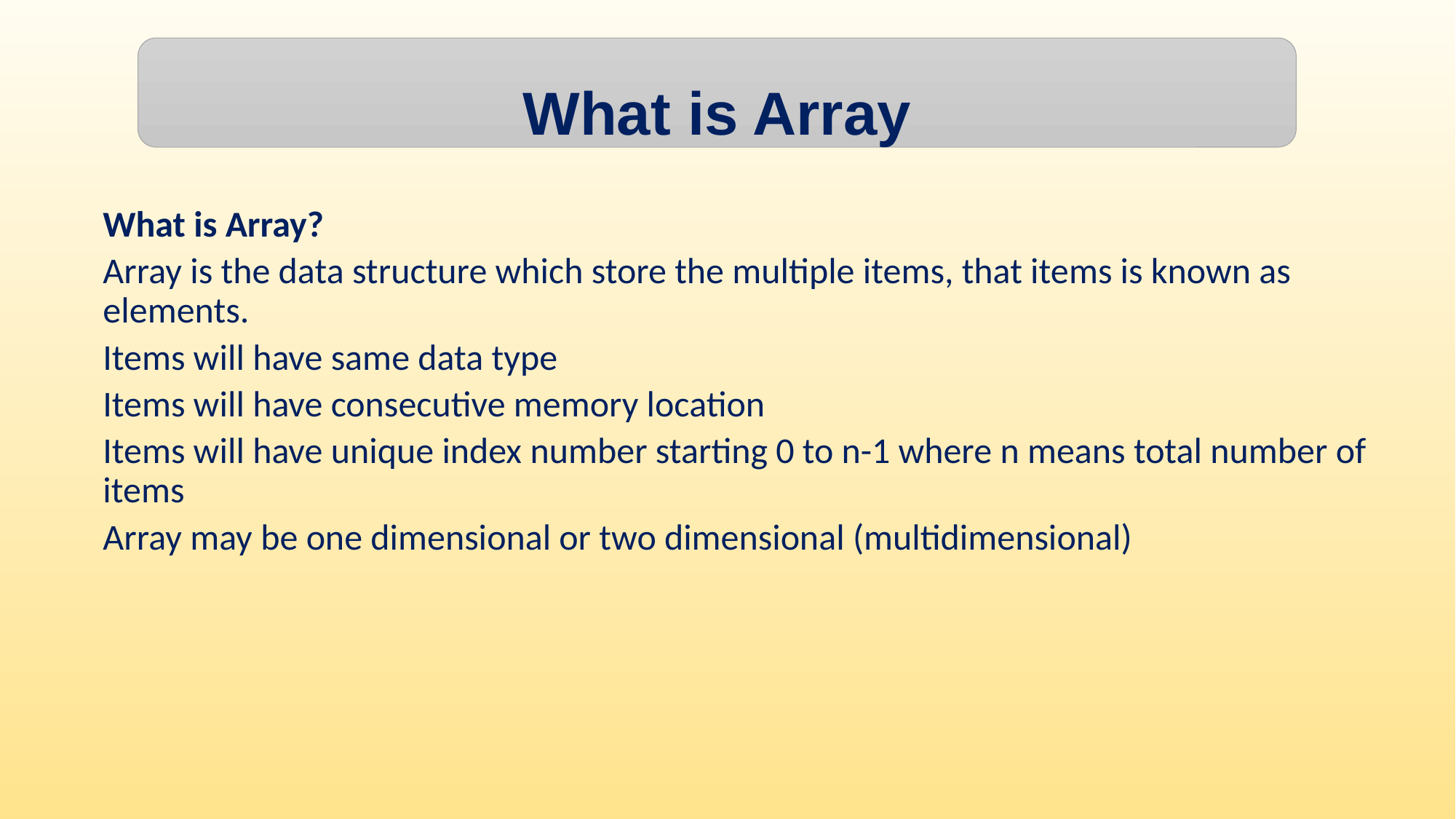

What is Array
What is Array?
Array is the data structure which store the multiple items, that items is known as elements.
Items will have same data type
Items will have consecutive memory location
Items will have unique index number starting 0 to n-1 where n means total number of items
Array may be one dimensional or two dimensional (multidimensional)